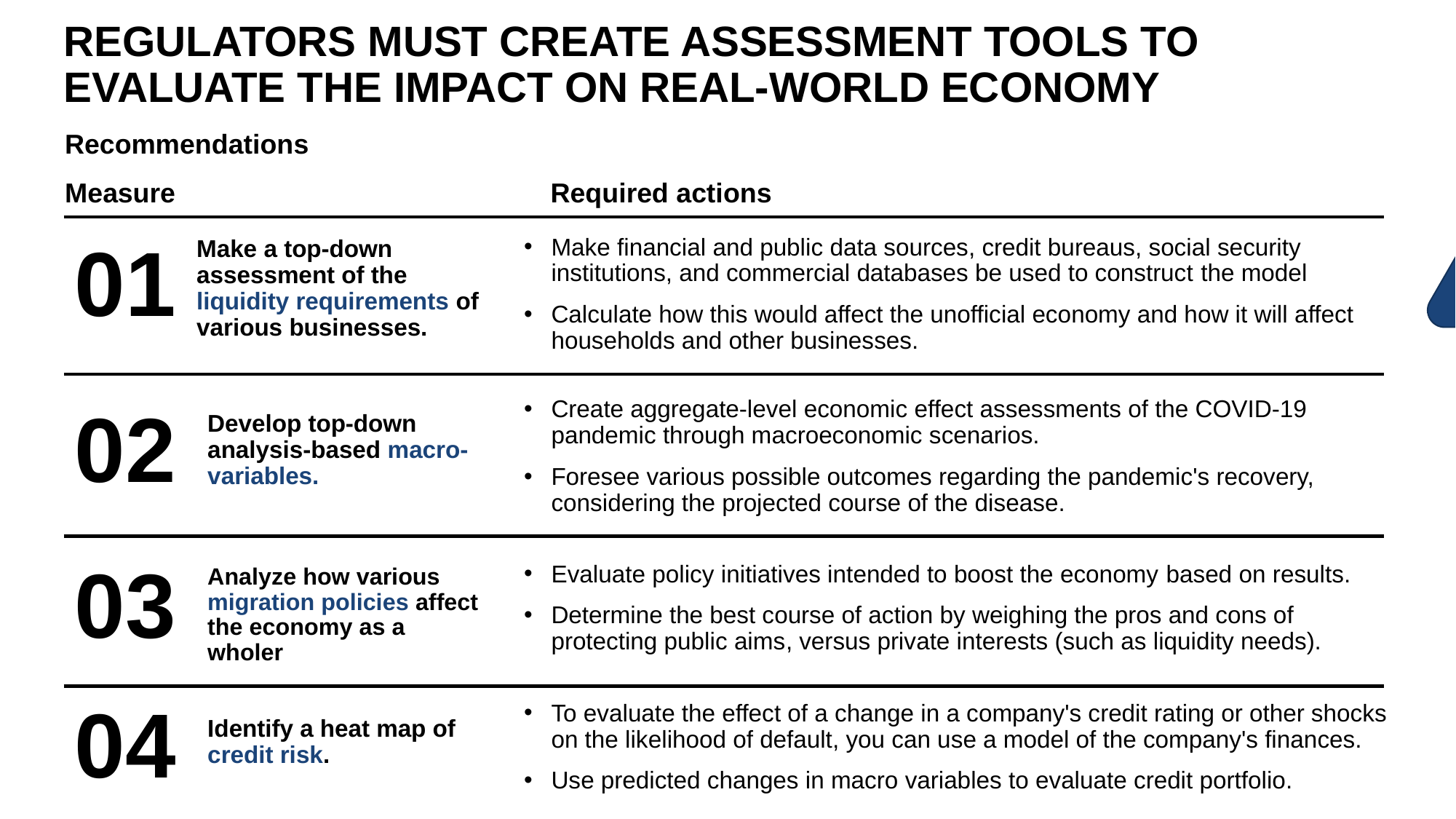

Statement
# REGULATORS MUST CREATE ASSESSMENT TOOLS TO EVALUATE THE IMPACT ON REAL-WORLD ECONOMY
Supporting
arguments
Recommendations
Required actions
Measure
Make financial and public data sources, credit bureaus, social security institutions, and commercial databases be used to construct the model
Calculate how this would affect the unofficial economy and how it will affect households and other businesses.
01
Additional data or insight
Make a top-down assessment of the liquidity requirements of various businesses.
Create aggregate-level economic effect assessments of the COVID-19 pandemic through macroeconomic scenarios.
Foresee various possible outcomes regarding the pandemic's recovery, considering the projected course of the disease.
02
Develop top-down analysis-based macro-variables.
03
Evaluate policy initiatives intended to boost the economy based on results.
Determine the best course of action by weighing the pros and cons of protecting public aims, versus private interests (such as liquidity needs).
Analyze how various migration policies affect the economy as a wholer
04
To evaluate the effect of a change in a company's credit rating or other shocks on the likelihood of default, you can use a model of the company's finances.
Use predicted changes in macro variables to evaluate credit portfolio.
Identify a heat map of credit risk.